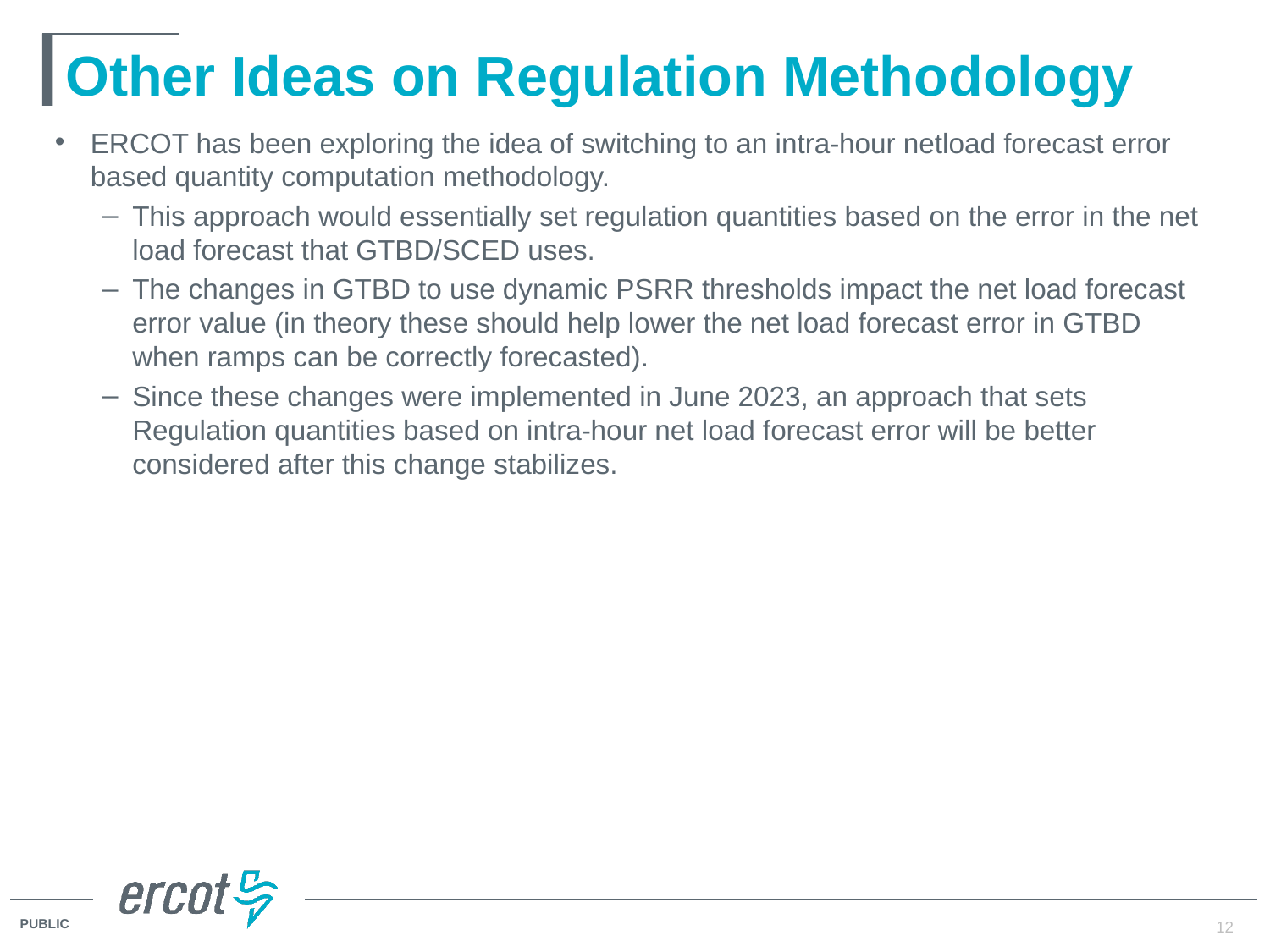

# Other Ideas on Regulation Methodology
ERCOT has been exploring the idea of switching to an intra-hour netload forecast error based quantity computation methodology.
This approach would essentially set regulation quantities based on the error in the net load forecast that GTBD/SCED uses.
The changes in GTBD to use dynamic PSRR thresholds impact the net load forecast error value (in theory these should help lower the net load forecast error in GTBD when ramps can be correctly forecasted).
Since these changes were implemented in June 2023, an approach that sets Regulation quantities based on intra-hour net load forecast error will be better considered after this change stabilizes.
12